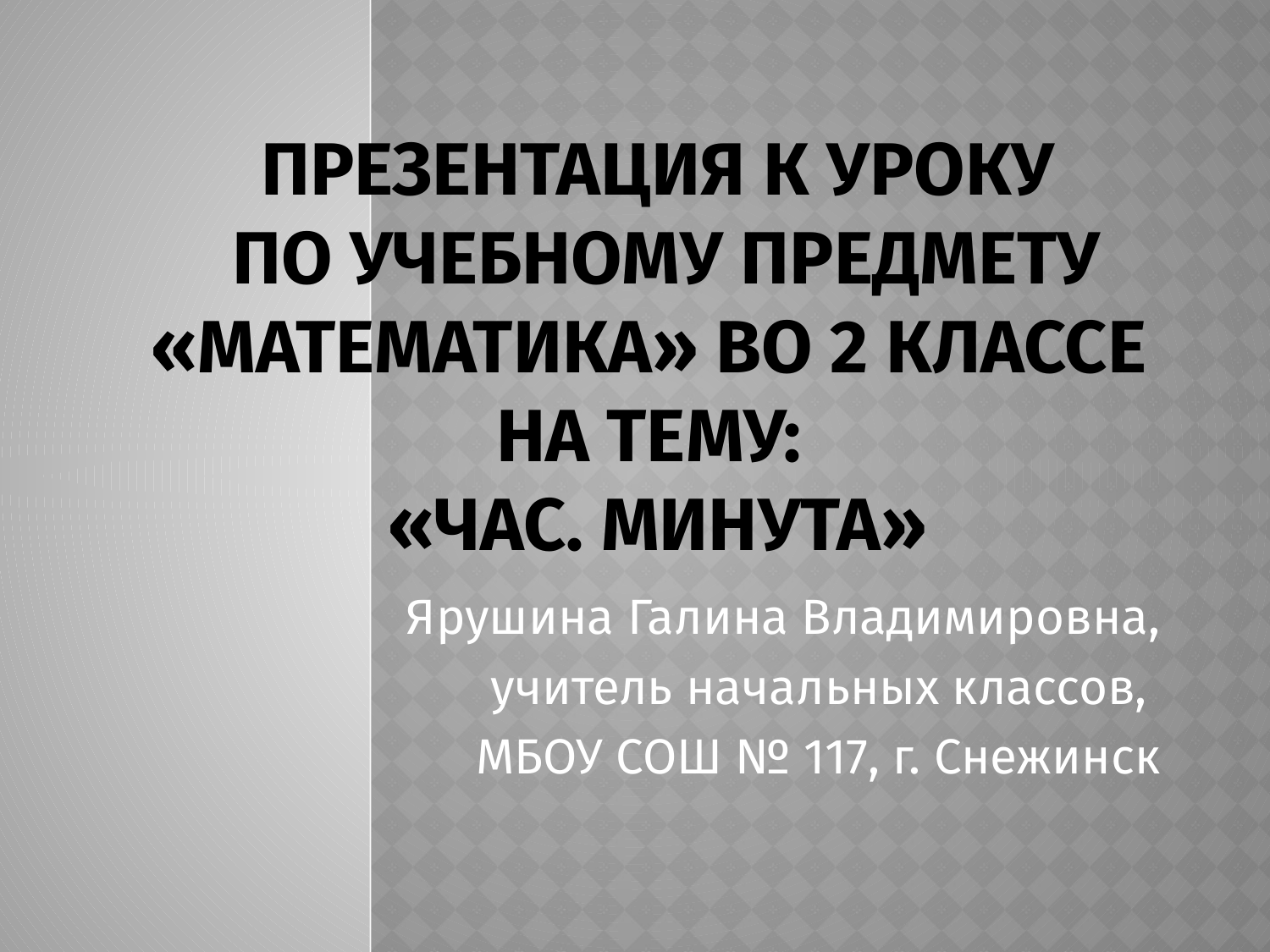

# Презентация к уроку по учебному предмету «математикА» во 2 классе на тему: «Час. Минута»
Ярушина Галина Владимировна,
 учитель начальных классов,
МБОУ СОШ № 117, г. Снежинск